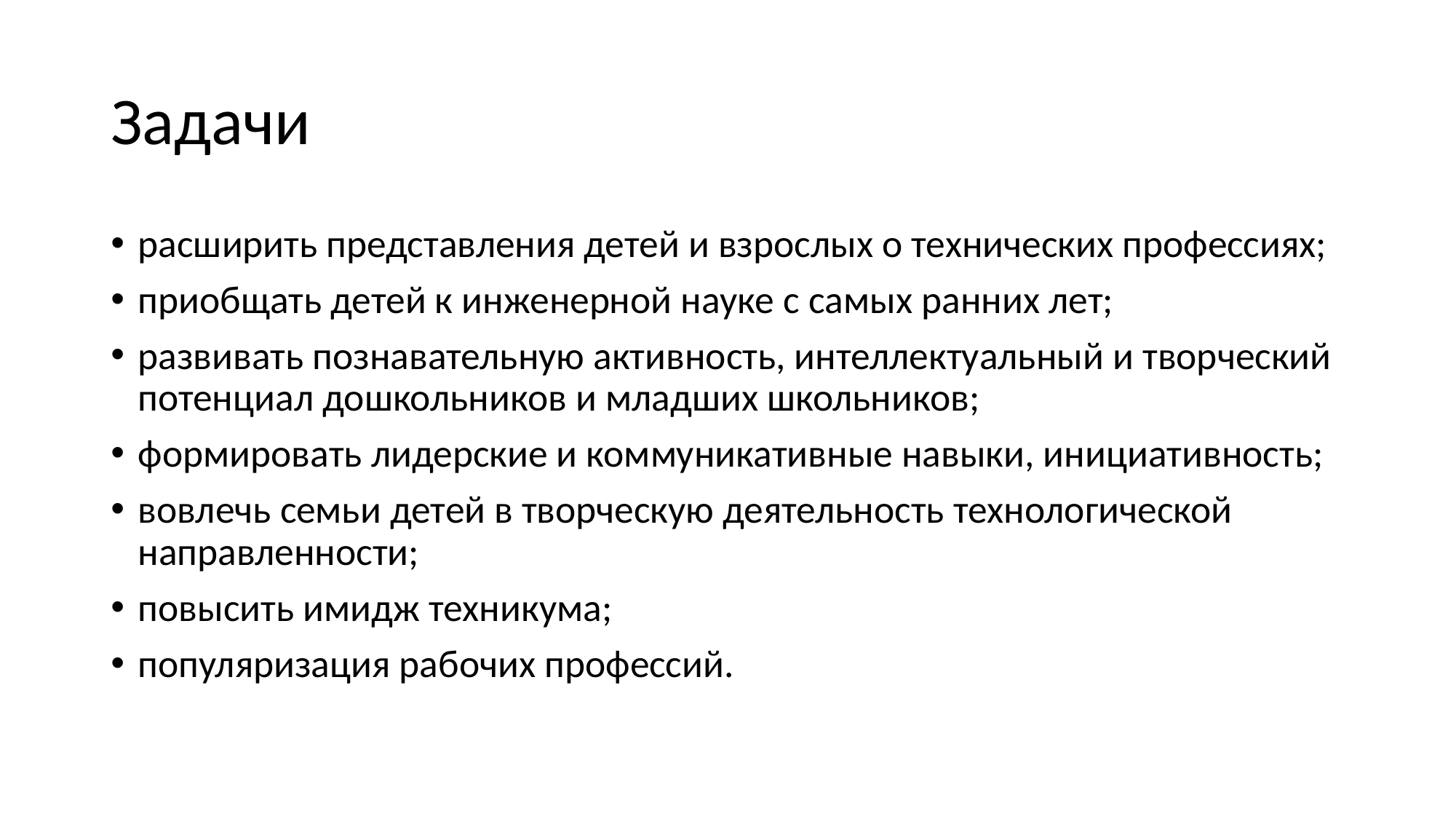

# Задачи
расширить представления детей и взрослых о технических профессиях;
приобщать детей к инженерной науке с самых ранних лет;
развивать познавательную активность, интеллектуальный и творческий потенциал дошкольников и младших школьников;
формировать лидерские и коммуникативные навыки, инициативность;
вовлечь семьи детей в творческую деятельность технологической направленности;
повысить имидж техникума;
популяризация рабочих профессий.